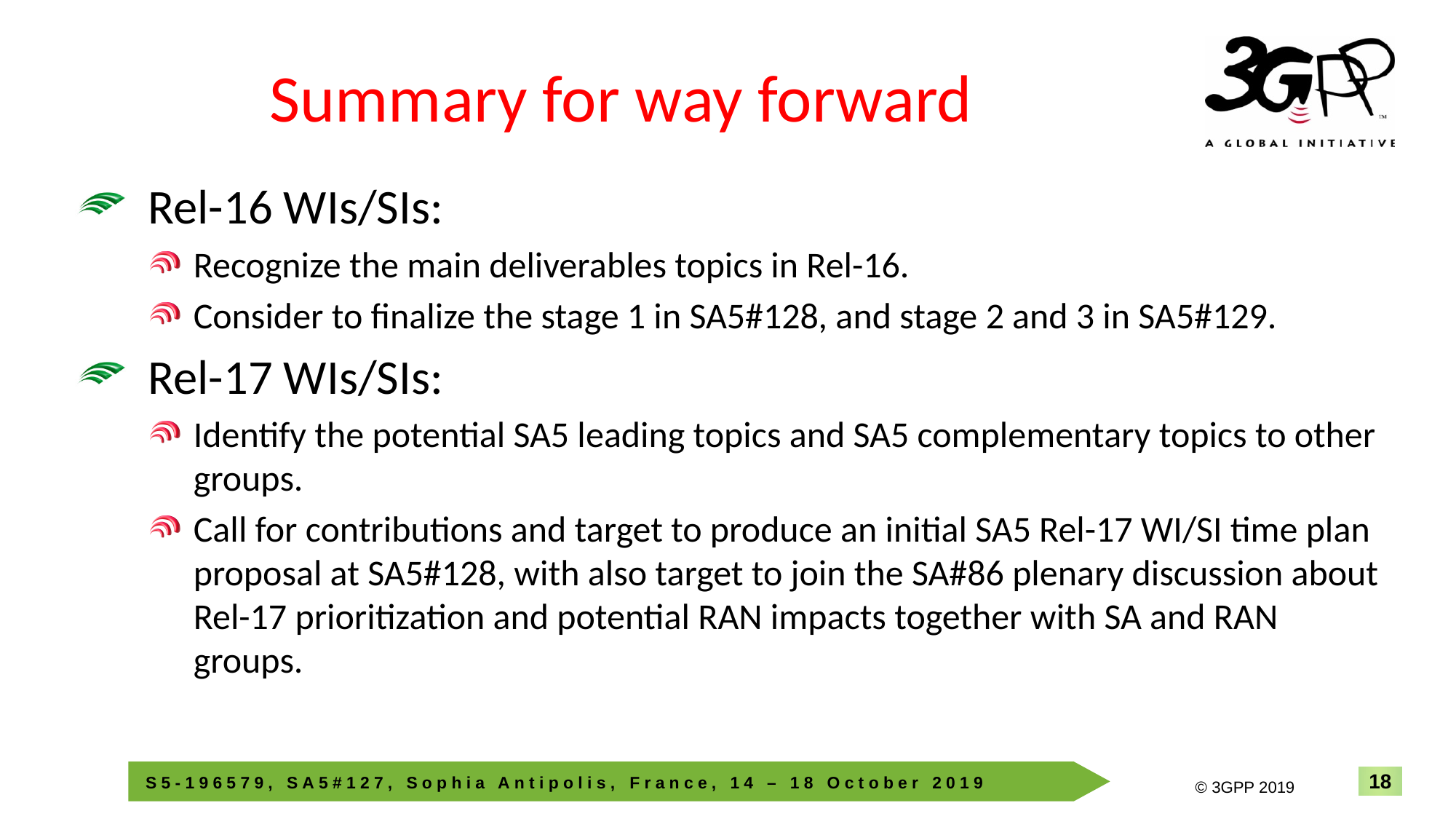

# Summary for way forward
Rel-16 WIs/SIs:
Recognize the main deliverables topics in Rel-16.
Consider to finalize the stage 1 in SA5#128, and stage 2 and 3 in SA5#129.
Rel-17 WIs/SIs:
Identify the potential SA5 leading topics and SA5 complementary topics to other groups.
Call for contributions and target to produce an initial SA5 Rel-17 WI/SI time plan proposal at SA5#128, with also target to join the SA#86 plenary discussion about Rel-17 prioritization and potential RAN impacts together with SA and RAN groups.